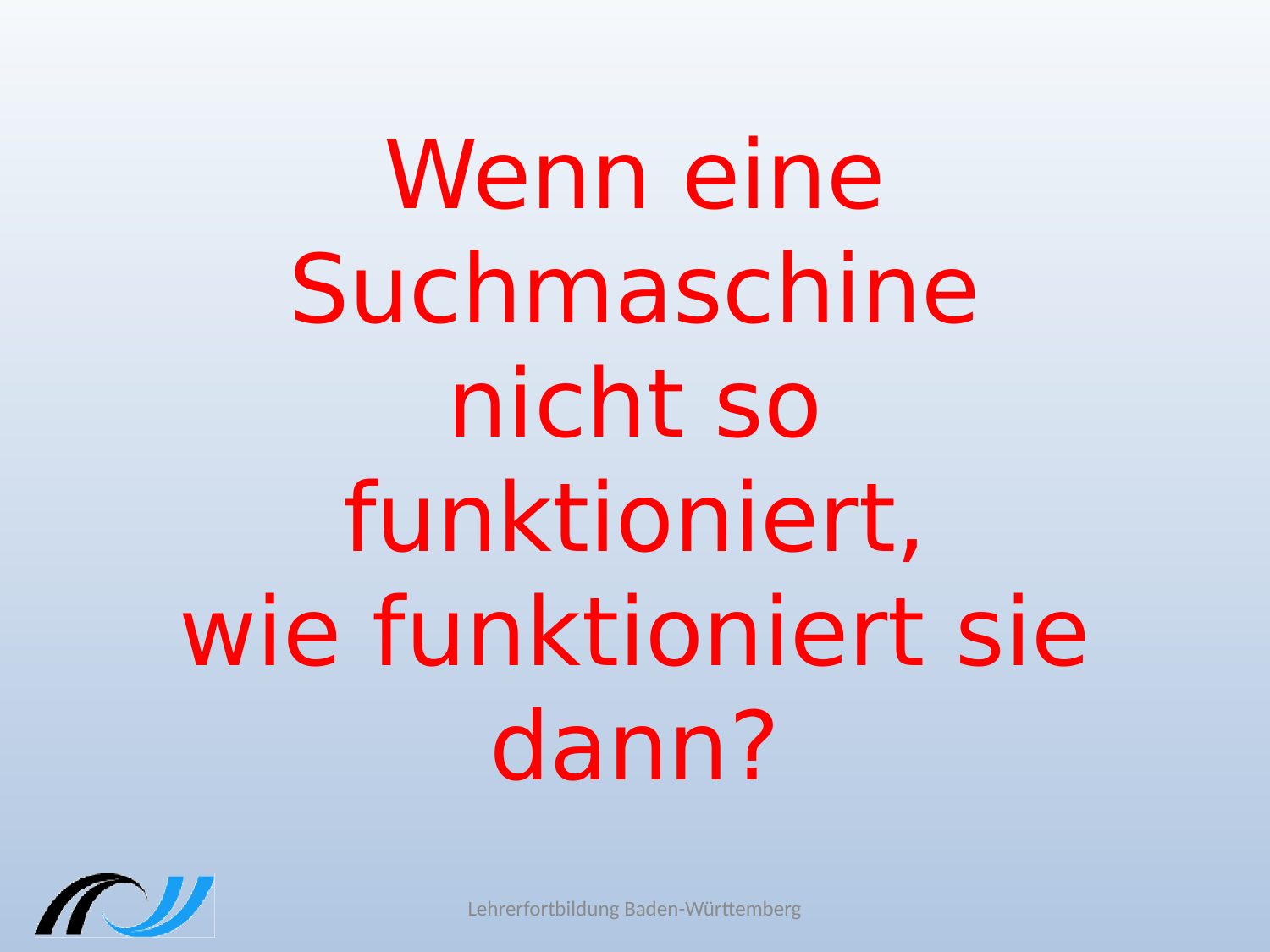

# Wenn eine Suchmaschine nicht so funktioniert, wie funktioniert sie dann?
Lehrerfortbildung Baden-Württemberg